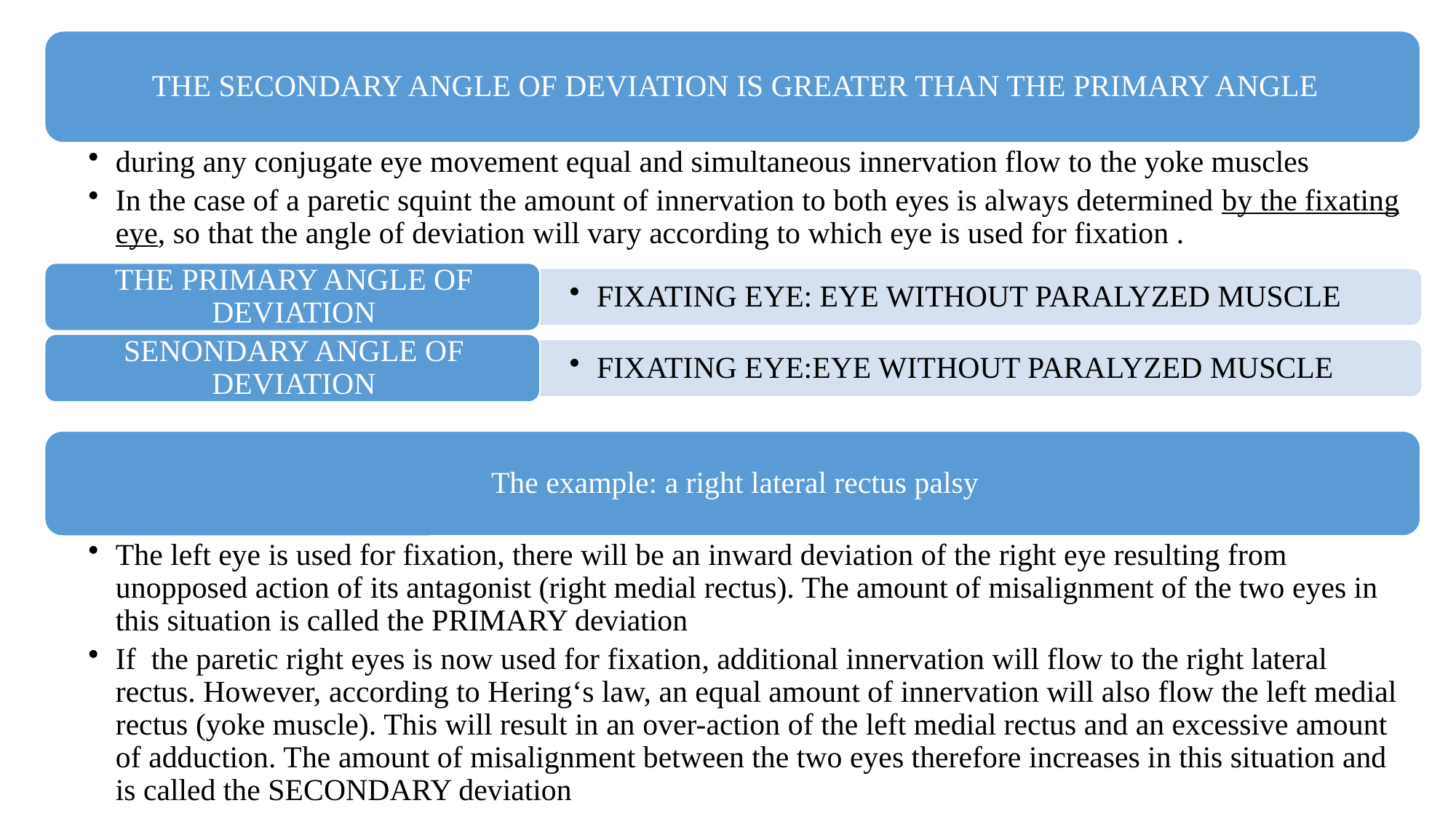

THE SECONDARY ANGLE OF DEVIATION IS GREATER THAN THE PRIMARY ANGLE
during any conjugate eye movement equal and simultaneous innervation flow to the yoke muscles
In the case of a paretic squint the amount of innervation to both eyes is always determined by the fixating eye, so that the angle of deviation will vary according to which eye is used for fixation .
FIXATING EYE: EYE WITHOUT PARALYZED MUSCLE
THE PRIMARY ANGLE OF DEVIATION
FIXATING EYE:EYE WITHOUT PARALYZED MUSCLE
SENONDARY ANGLE OF DEVIATION
The example: a right lateral rectus palsy
The left eye is used for fixation, there will be an inward deviation of the right eye resulting from unopposed action of its antagonist (right medial rectus). The amount of misalignment of the two eyes in this situation is called the PRIMARY deviation
If  the paretic right eyes is now used for fixation, additional innervation will flow to the right lateral rectus. However, according to Hering‘s law, an equal amount of innervation will also flow the left medial rectus (yoke muscle). This will result in an over-action of the left medial rectus and an excessive amount of adduction. The amount of misalignment between the two eyes therefore increases in this situation and is called the SECONDARY deviation